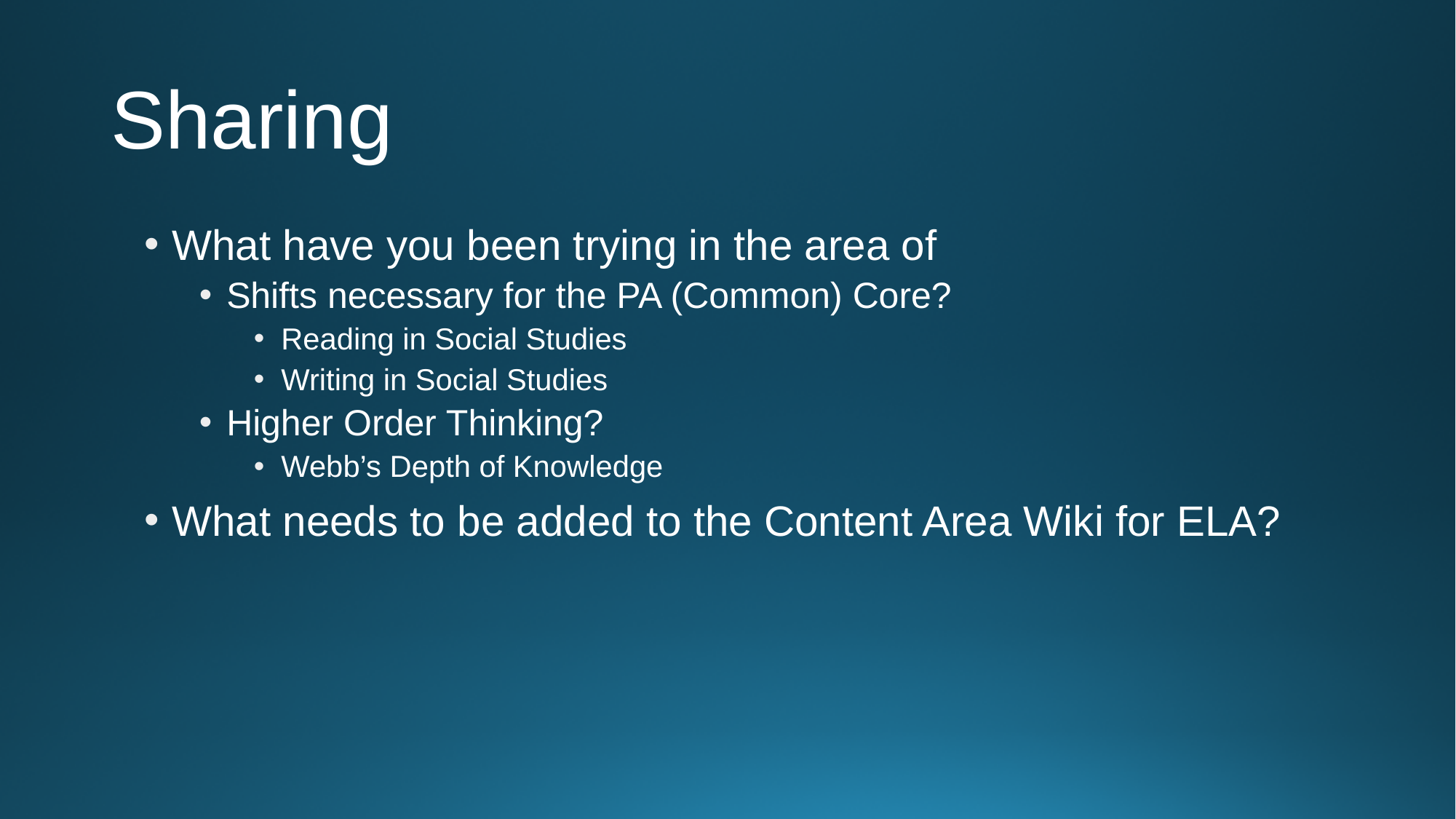

# Sharing
What have you been trying in the area of
Shifts necessary for the PA (Common) Core?
Reading in Social Studies
Writing in Social Studies
Higher Order Thinking?
Webb’s Depth of Knowledge
What needs to be added to the Content Area Wiki for ELA?